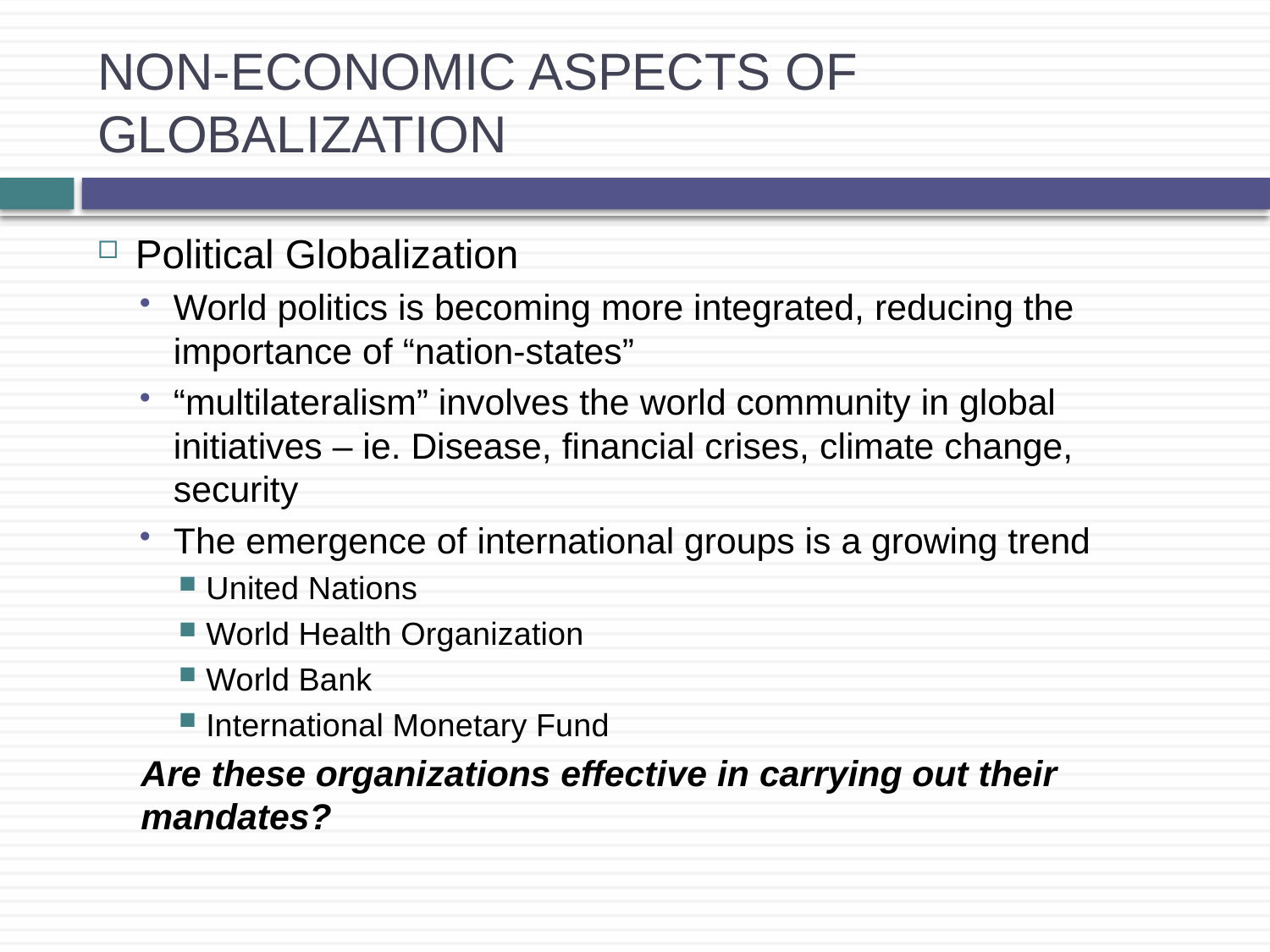

# NON-ECONOMIC ASPECTS OF GLOBALIZATION
Political Globalization
World politics is becoming more integrated, reducing the importance of “nation-states”
“multilateralism” involves the world community in global initiatives – ie. Disease, financial crises, climate change, security
The emergence of international groups is a growing trend
United Nations
World Health Organization
World Bank
International Monetary Fund
Are these organizations effective in carrying out their mandates?